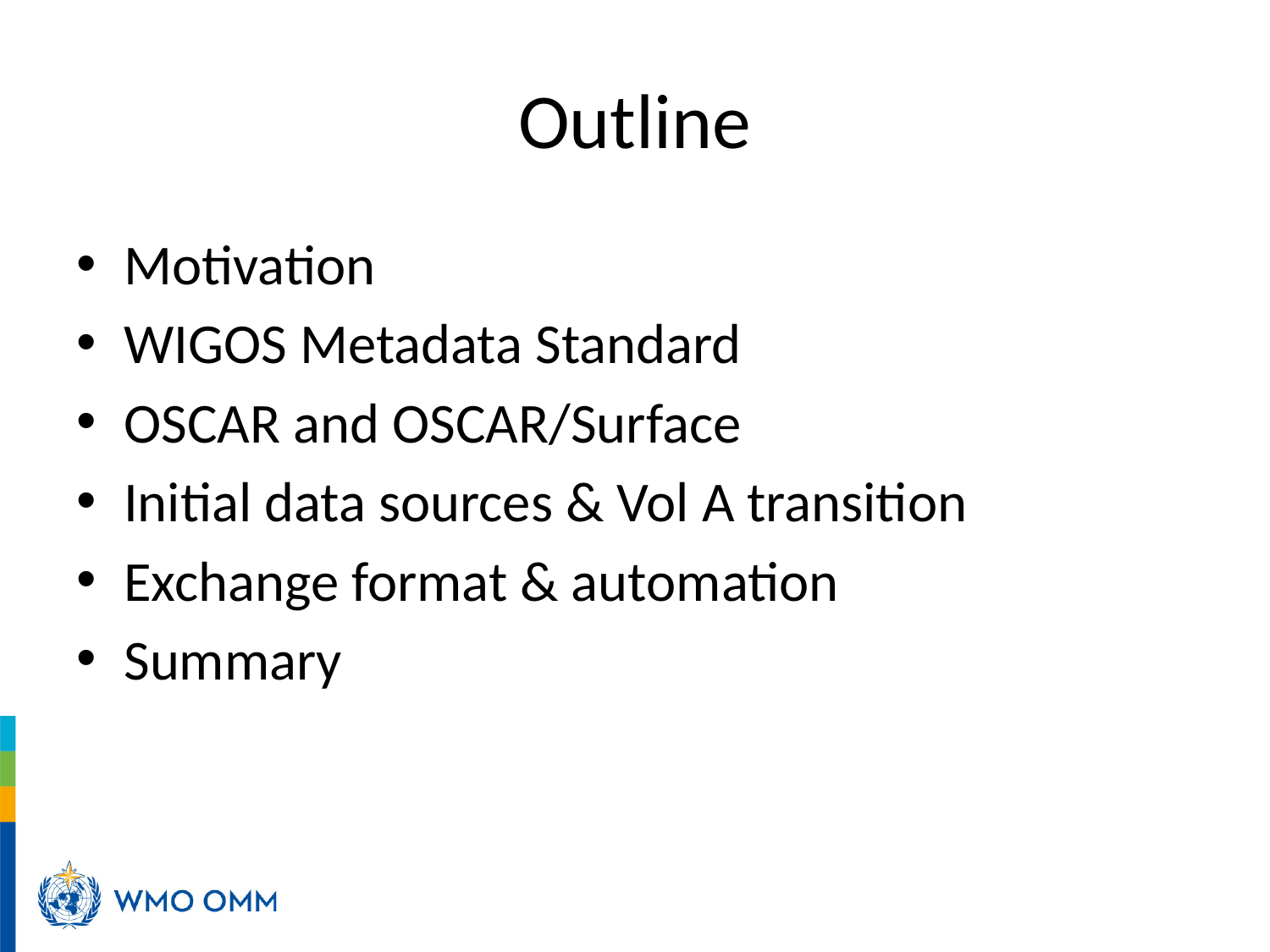

# Outline
Motivation
WIGOS Metadata Standard
OSCAR and OSCAR/Surface
Initial data sources & Vol A transition
Exchange format & automation
Summary